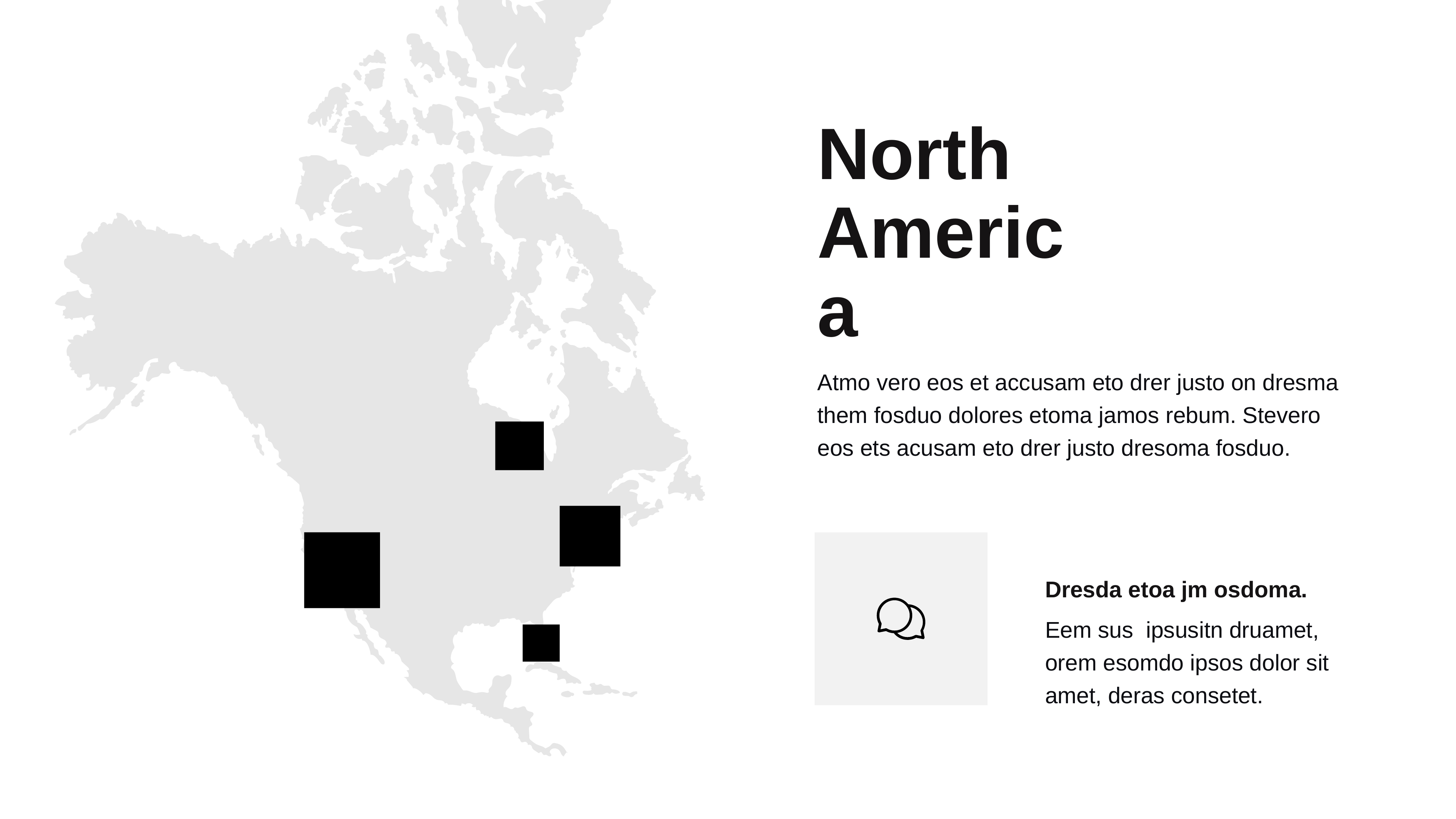

North
America
Atmo vero eos et accusam eto drer justo on dresma them fosduo dolores etoma jamos rebum. Stevero eos ets acusam eto drer justo dresoma fosduo.

Dresda etoa jm osdoma.
Eem sus  ipsusitn druamet, orem esomdo ipsos dolor sit amet, deras consetet.